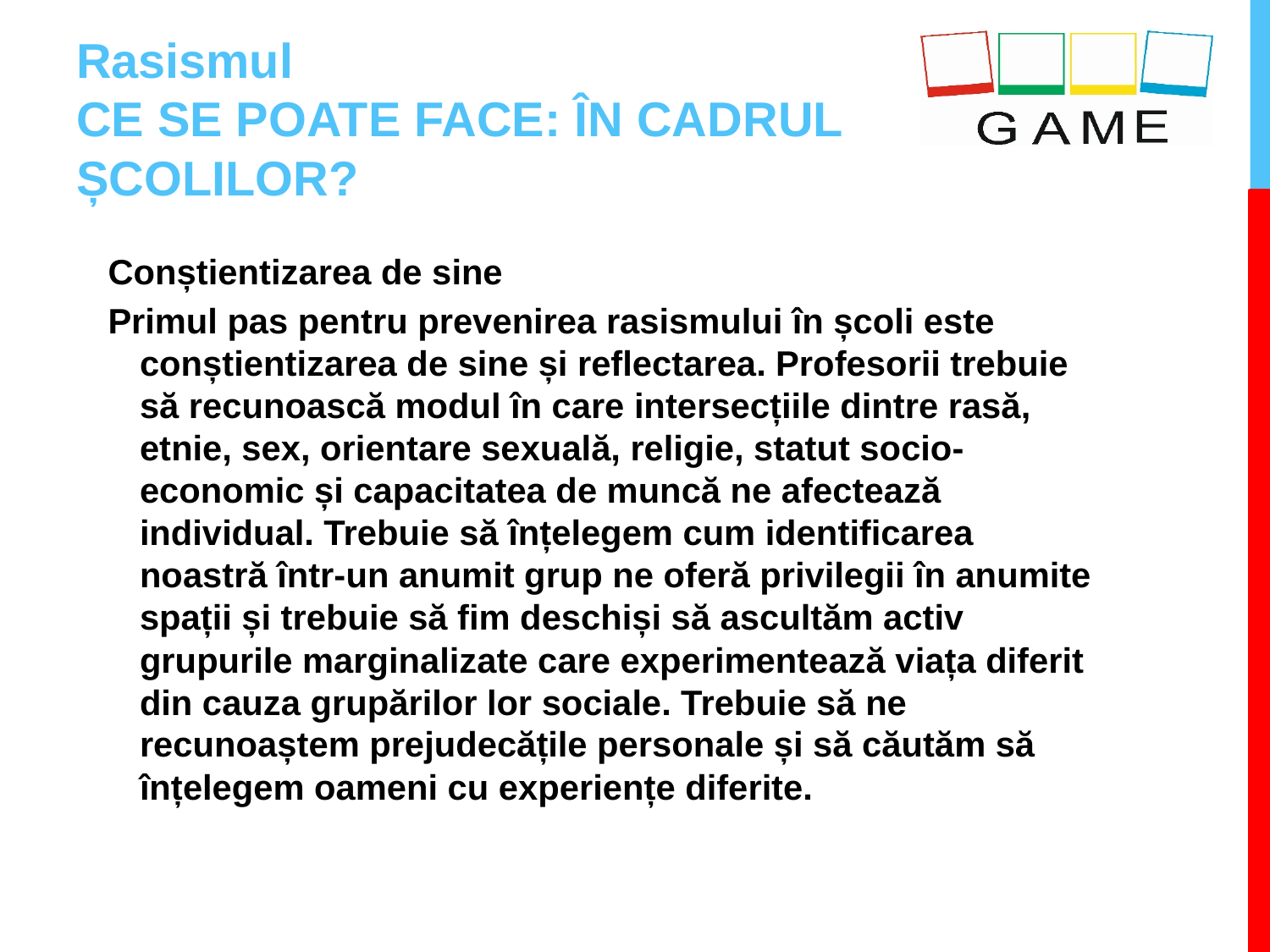

# Rasismul CE SE POATE FACE: ÎN CADRUL ȘCOLILOR?
Conștientizarea de sine
Primul pas pentru prevenirea rasismului în școli este conștientizarea de sine și reflectarea. Profesorii trebuie să recunoască modul în care intersecțiile dintre rasă, etnie, sex, orientare sexuală, religie, statut socio-economic și capacitatea de muncă ne afectează individual. Trebuie să înțelegem cum identificarea noastră într-un anumit grup ne oferă privilegii în anumite spații și trebuie să fim deschiși să ascultăm activ grupurile marginalizate care experimentează viața diferit din cauza grupărilor lor sociale. Trebuie să ne recunoaștem prejudecățile personale și să căutăm să înțelegem oameni cu experiențe diferite.